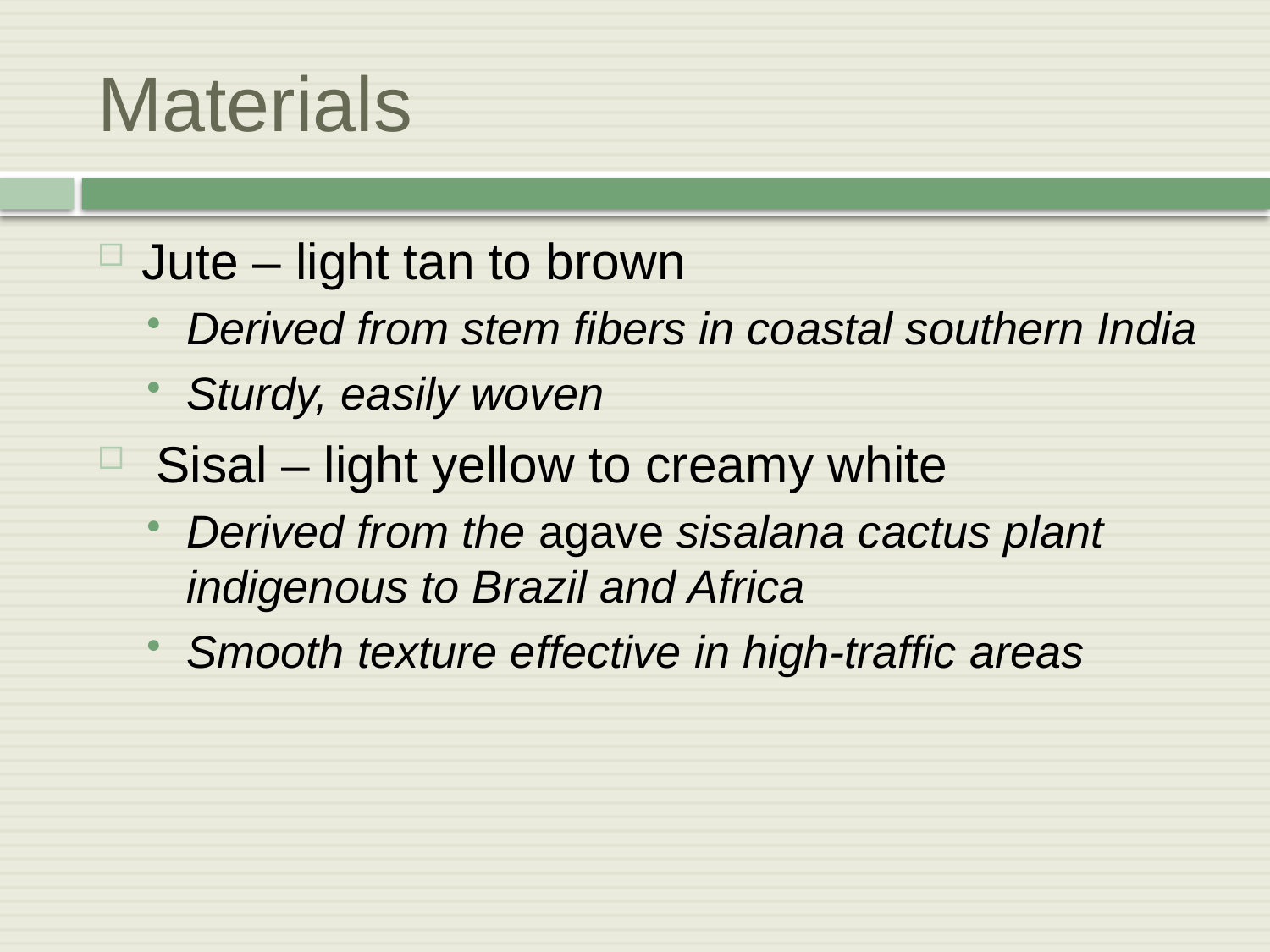

# Materials
Jute – light tan to brown
Derived from stem fibers in coastal southern India
Sturdy, easily woven
 Sisal – light yellow to creamy white
Derived from the agave sisalana cactus plant indigenous to Brazil and Africa
Smooth texture effective in high-traffic areas